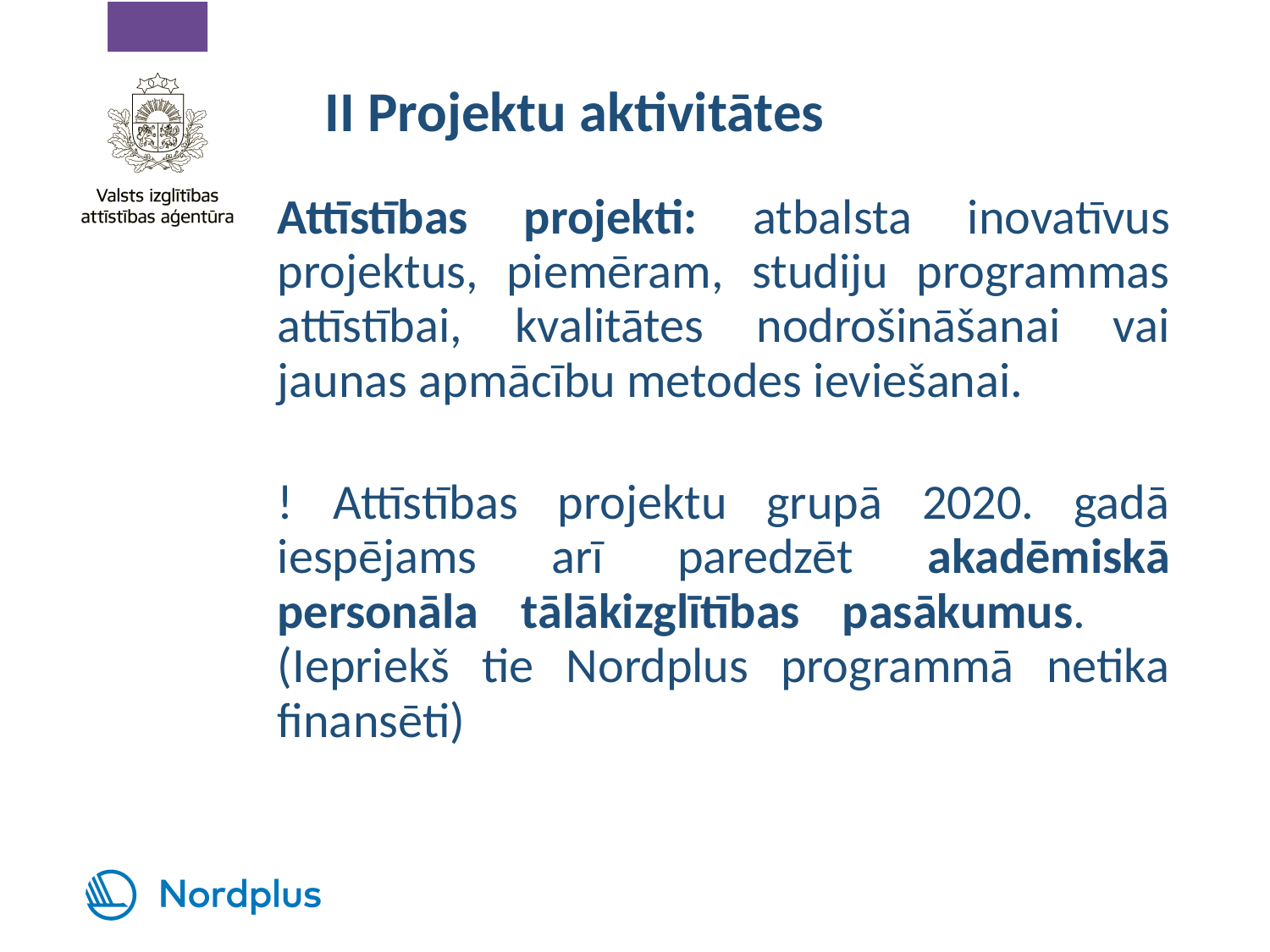

# II Projektu aktivitātes
Attīstības projekti: atbalsta inovatīvus projektus, piemēram, studiju programmas attīstībai, kvalitātes nodrošināšanai vai jaunas apmācību metodes ieviešanai.

! Attīstības projektu grupā 2020. gadā iespējams arī paredzēt akadēmiskā personāla tālākizglītības pasākumus.   (Iepriekš tie Nordplus programmā netika finansēti)